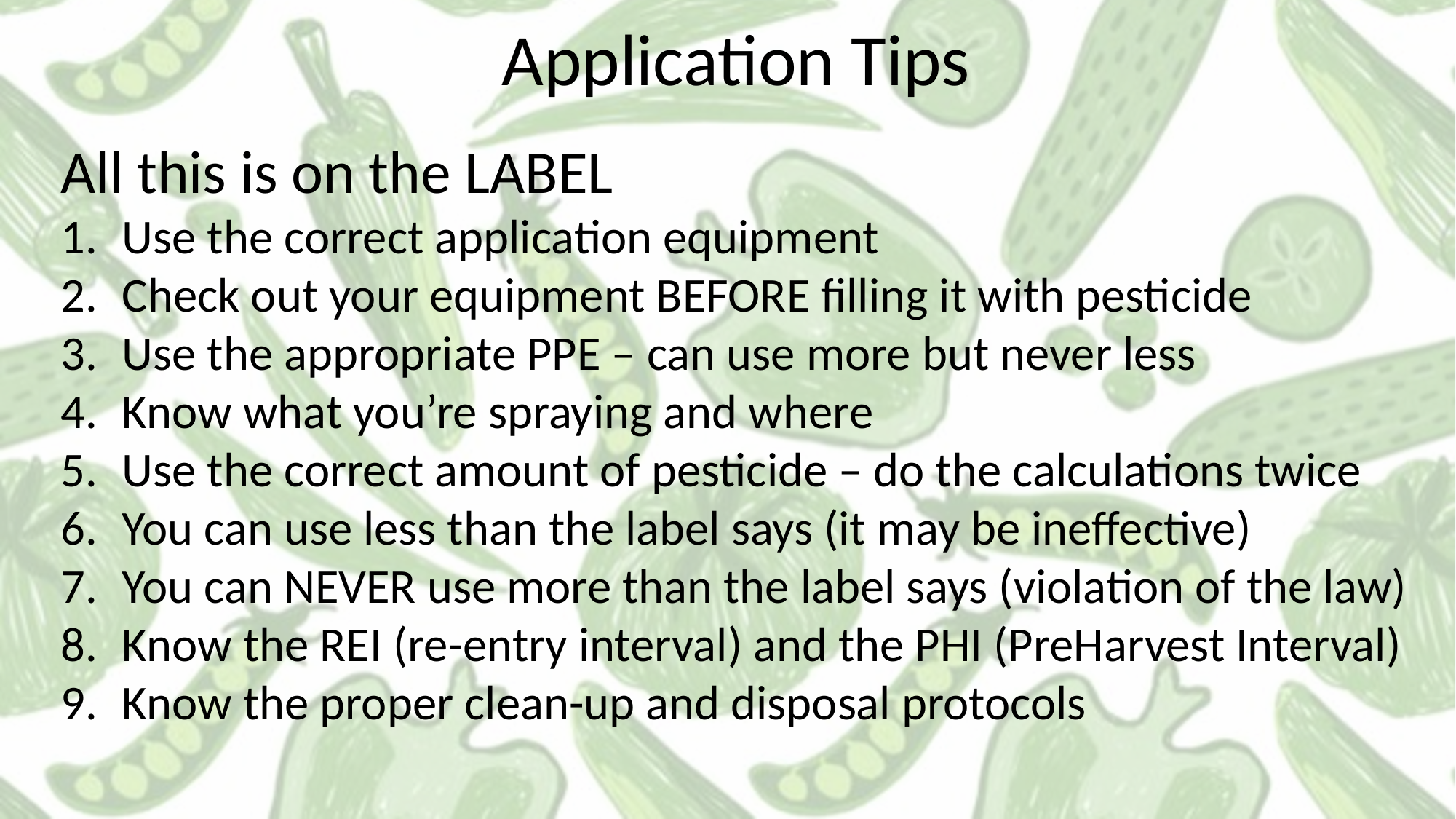

Application Tips
All this is on the LABEL
Use the correct application equipment
Check out your equipment BEFORE filling it with pesticide
Use the appropriate PPE – can use more but never less
Know what you’re spraying and where
Use the correct amount of pesticide – do the calculations twice
You can use less than the label says (it may be ineffective)
You can NEVER use more than the label says (violation of the law)
Know the REI (re-entry interval) and the PHI (PreHarvest Interval)
Know the proper clean-up and disposal protocols